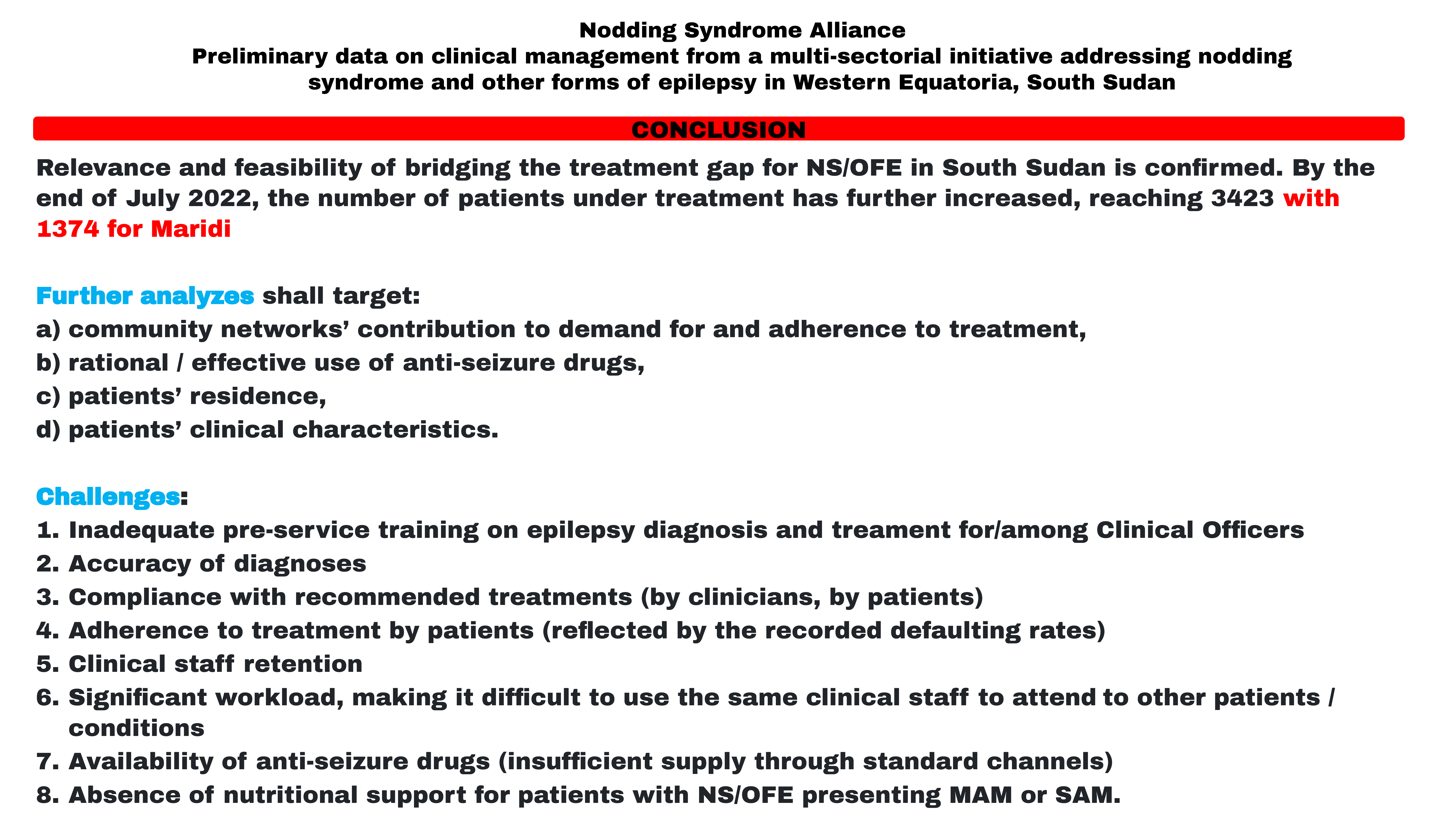

Nodding Syndrome Alliance
Preliminary data on clinical management from a multi-sectorial initiative addressing nodding syndrome and other forms of epilepsy in Western Equatoria, South Sudan
CONCLUSION
Setting
Relevance and feasibility of bridging the treatment gap for NS/OFE in South Sudan is confirmed. By the end of July 2022, the number of patients under treatment has further increased, reaching 3423 with 1374 for Maridi

Further analyzes shall target:
community networks’ contribution to demand for and adherence to treatment,
rational / effective use of anti-seizure drugs,
patients’ residence,
patients’ clinical characteristics.

Challenges:
Inadequate pre-service training on epilepsy diagnosis and treament for/among Clinical Officers
Accuracy of diagnoses
Compliance with recommended treatments (by clinicians, by patients)
Adherence to treatment by patients (reflected by the recorded defaulting rates)
Clinical staff retention
Significant workload, making it difficult to use the same clinical staff to attend to other patients / conditions
Availability of anti-seizure drugs (insufficient supply through standard channels)
Absence of nutritional support for patients with NS/OFE presenting MAM or SAM.